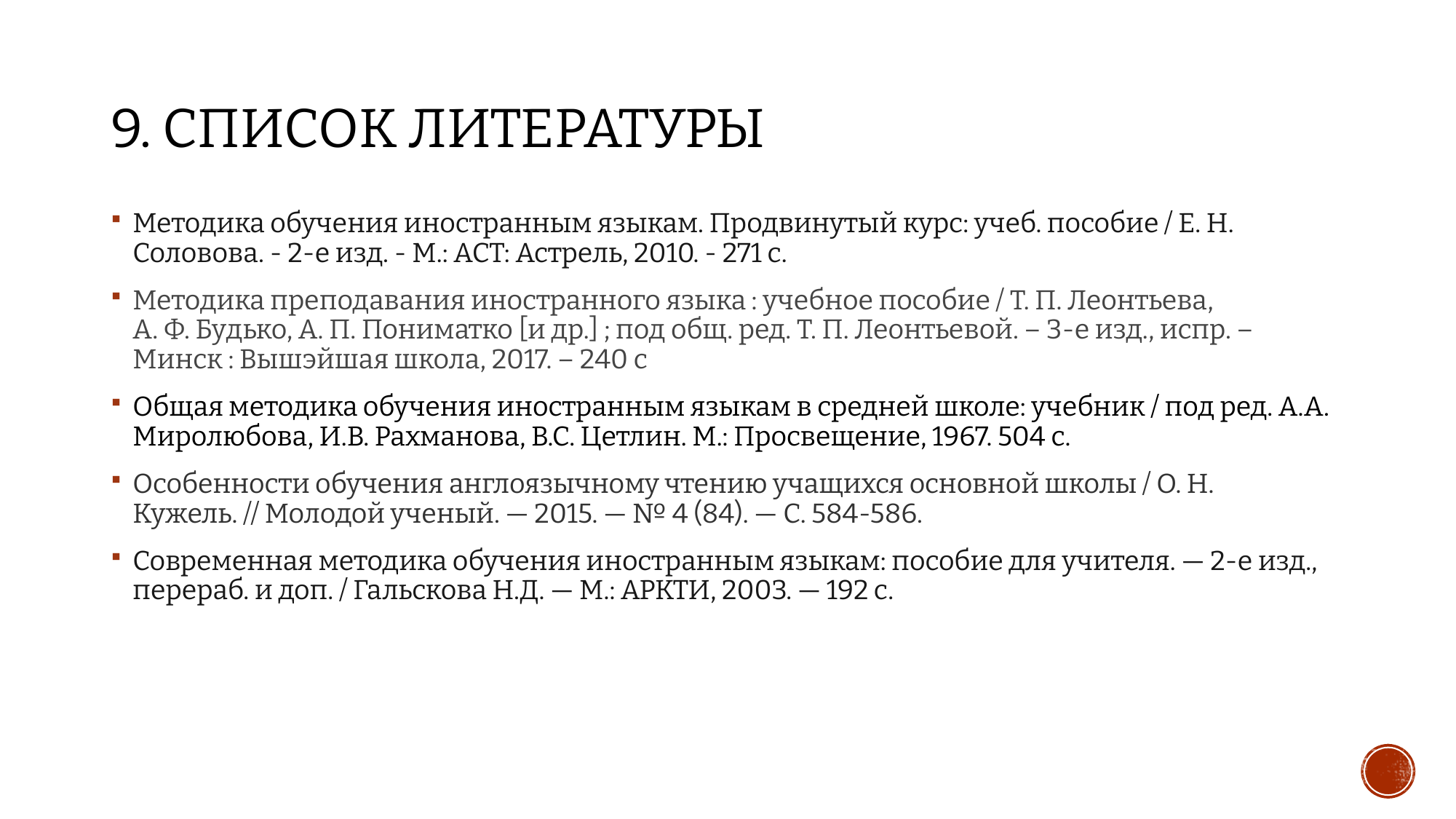

# 9. Список литературы
Методика обучения иностранным языкам. Продвинутый курс: учеб. пособие / Е. Н. Соловова. - 2-е изд. - М.: АСТ: Астрель, 2010. - 271 с.
Методика преподавания иностранного языка : учебное пособие / Т. П. Леонтьева, А. Ф. Будько, А. П. Пониматко [и др.] ; под общ. ред. Т. П. Леонтьевой. – 3-е изд., испр. – Минск : Вышэйшая школа, 2017. – 240 с
Общая методика обучения иностранным языкам в средней школе: учебник / под ред. А.А. Миролюбова, И.В. Рахманова, В.С. Цетлин. М.: Просвещение, 1967. 504 с.
Особенности обучения англоязычному чтению учащихся основной школы / О. Н. Кужель. // Молодой ученый. — 2015. — № 4 (84). — С. 584-586.
Современная методика обучения иностранным языкам: пособие для учителя. — 2-е изд., перераб. и доп. / Гальскова Н.Д. — М.: АРКТИ, 2003. — 192 с.